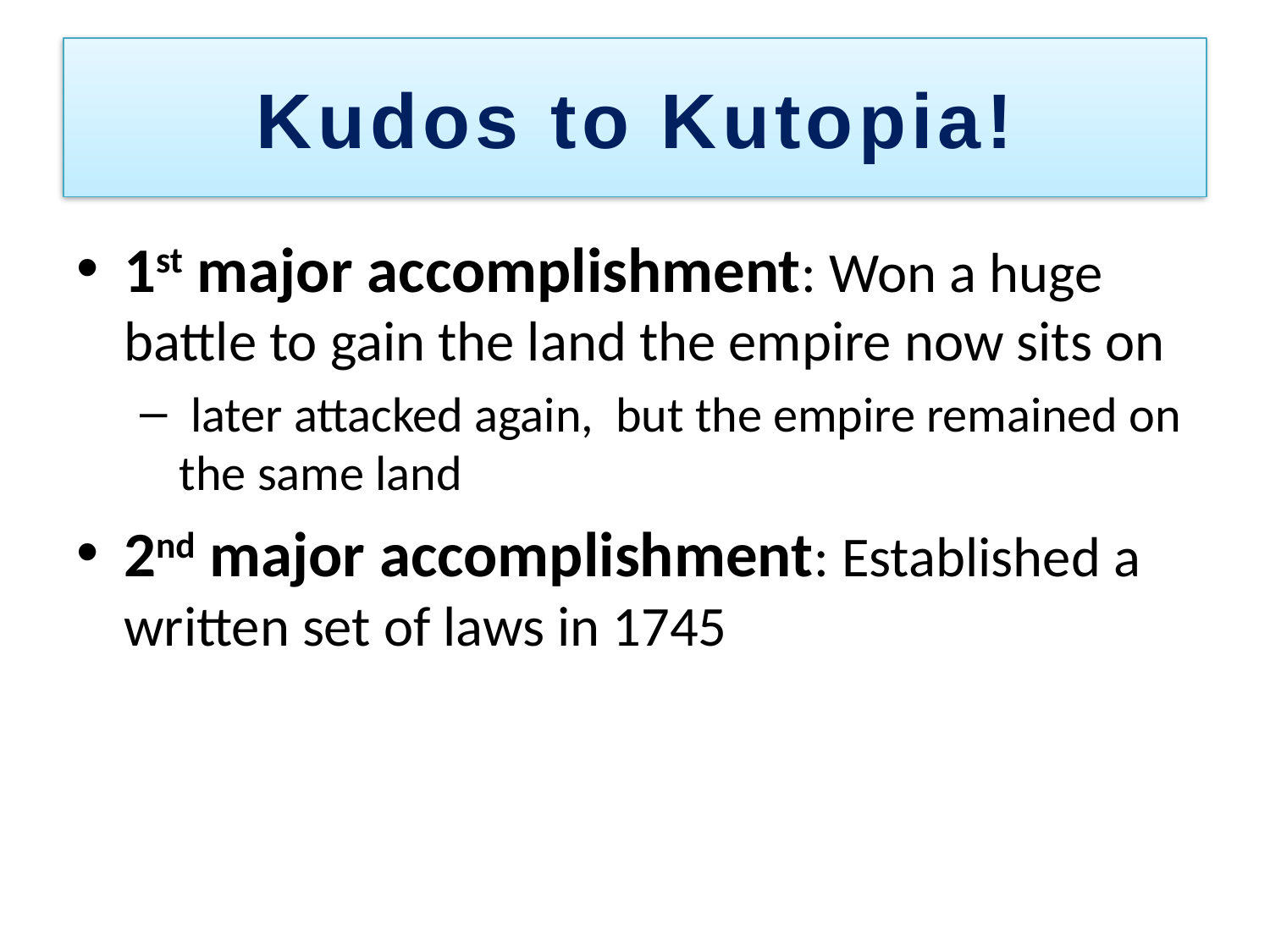

# Kudos to Kutopia!
1st major accomplishment: Won a huge battle to gain the land the empire now sits on
 later attacked again,  but the empire remained on the same land
2nd major accomplishment: Established a written set of laws in 1745